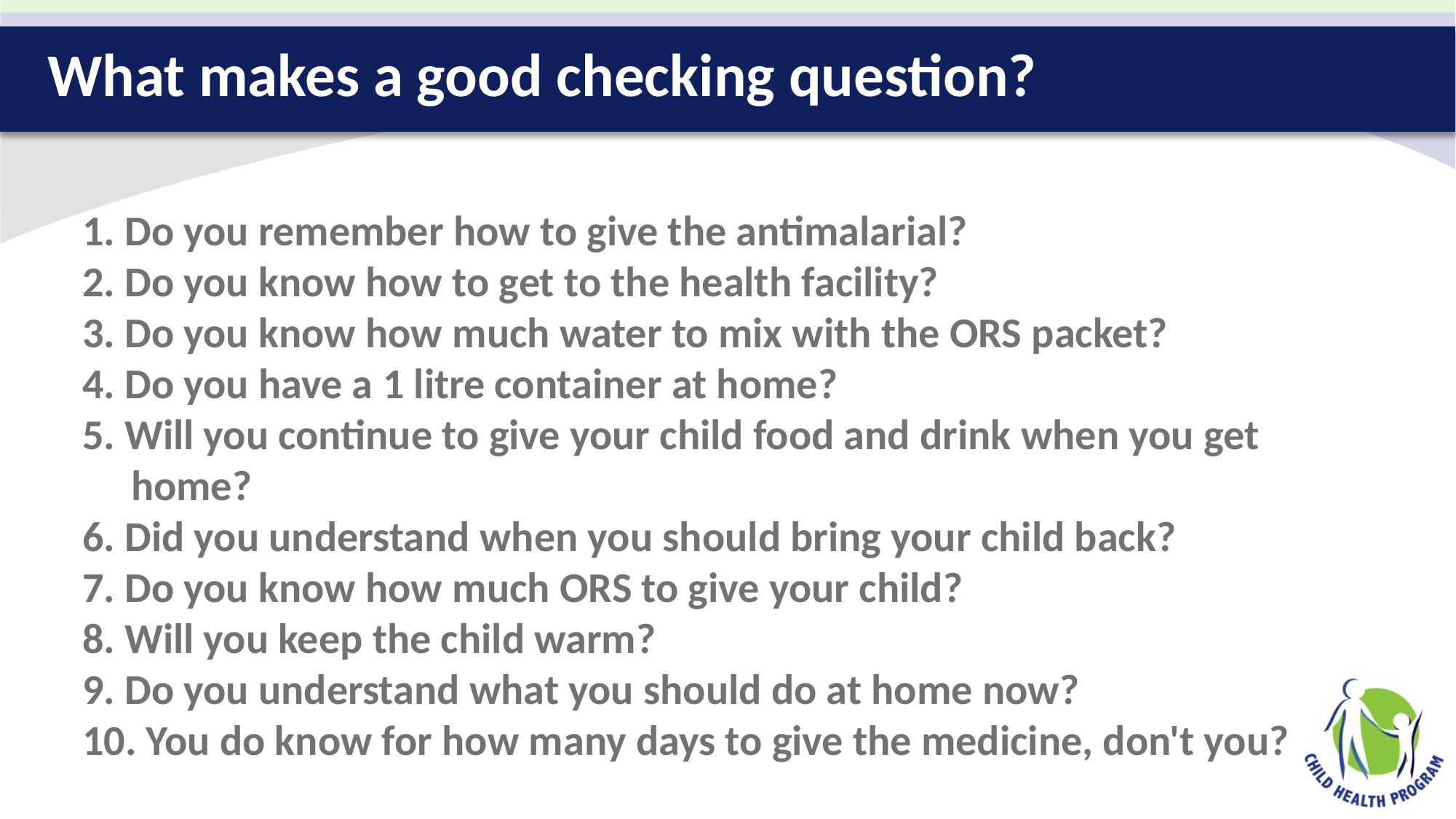

# What makes a good checking question?
1. Do you remember how to give the antimalarial?
2. Do you know how to get to the health facility?
3. Do you know how much water to mix with the ORS packet?
4. Do you have a 1 litre container at home?
5. Will you continue to give your child food and drink when you get home?
6. Did you understand when you should bring your child back?
7. Do you know how much ORS to give your child?
8. Will you keep the child warm?
9. Do you understand what you should do at home now?
10. You do know for how many days to give the medicine, don't you?